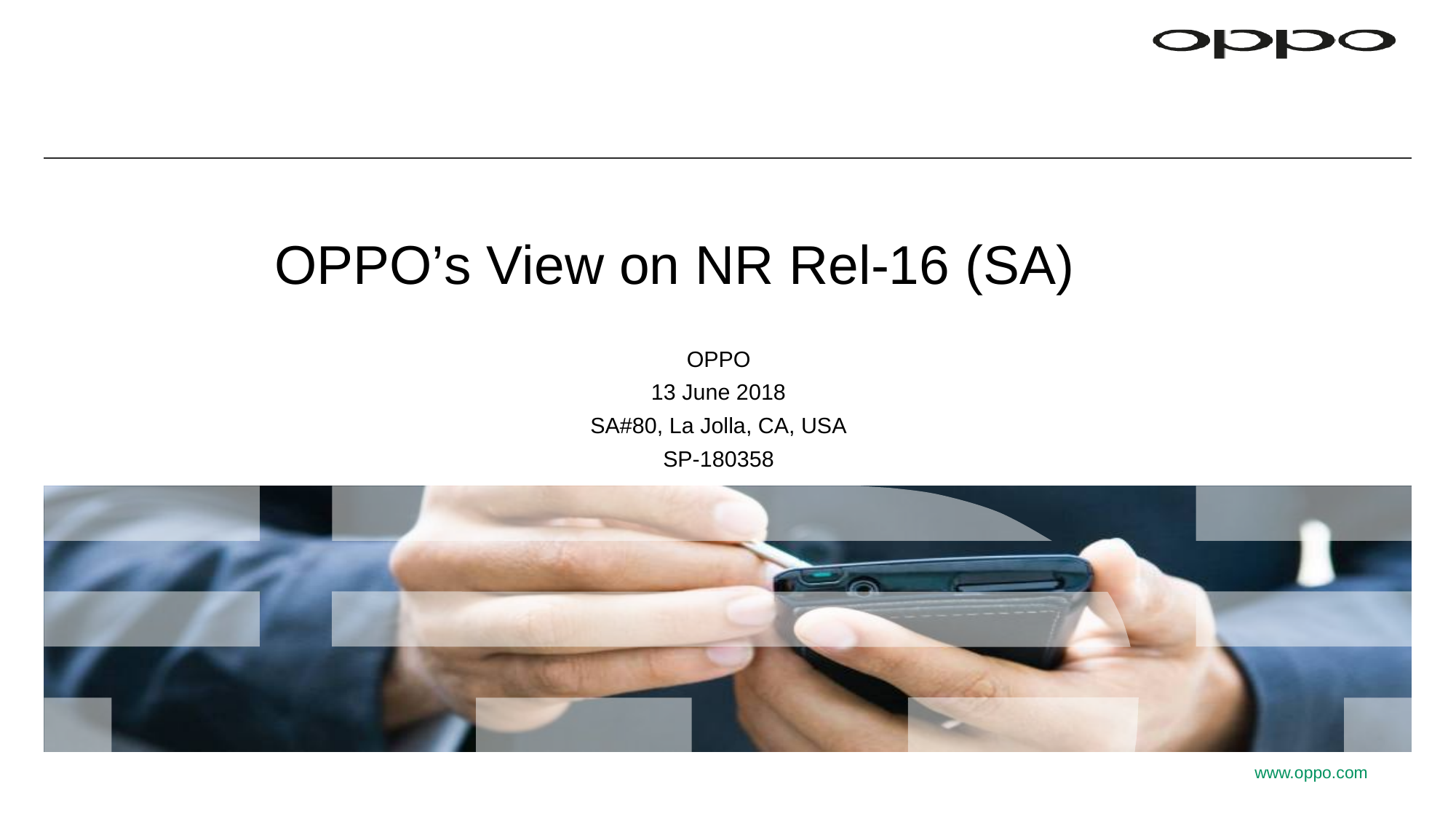

# OPPO’s View on NR Rel-16 (SA)
OPPO
13 June 2018
SA#80, La Jolla, CA, USA
SP-180358